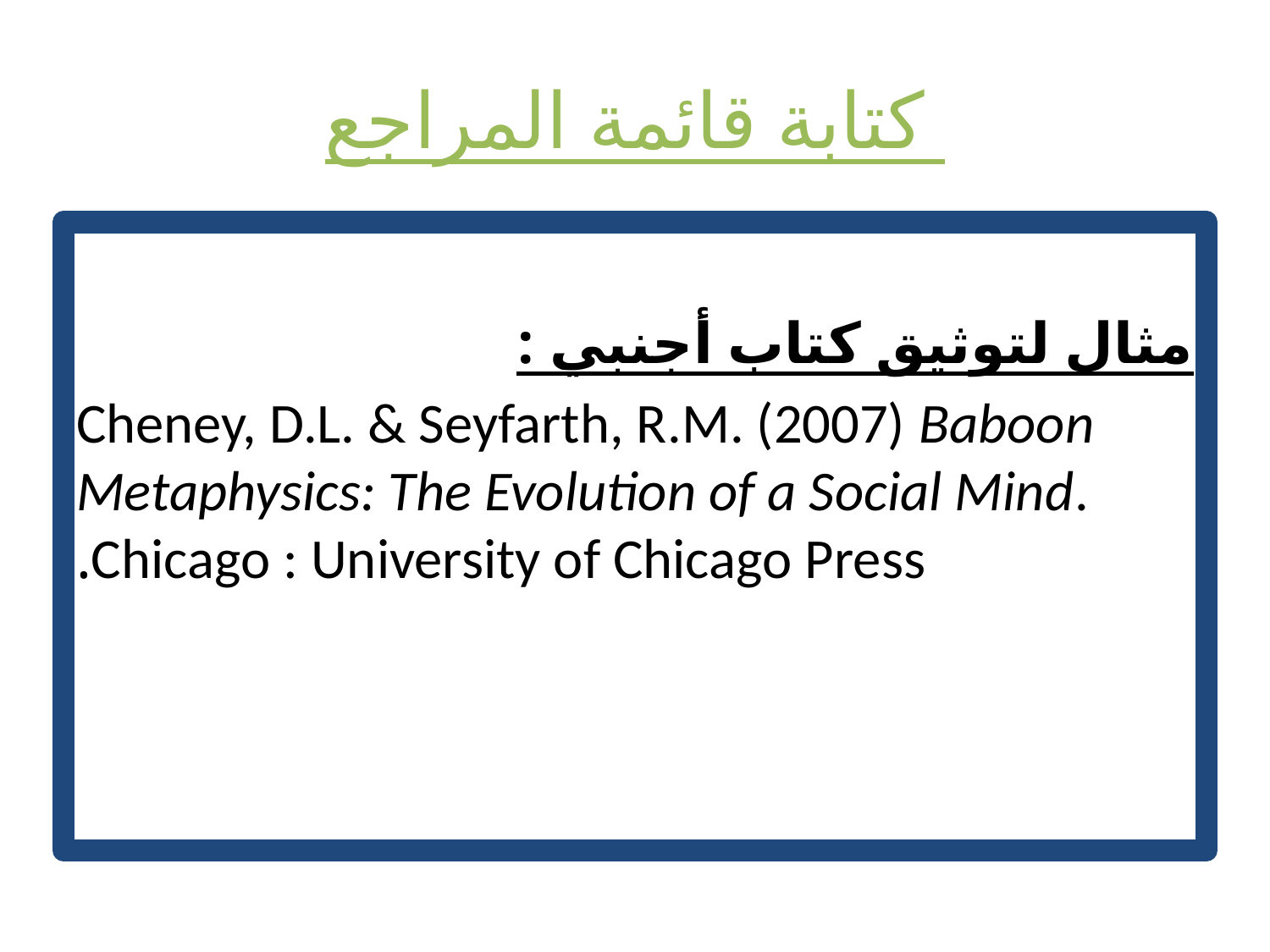

# كتابة قائمة المراجع

مثال لتوثيق كتاب أجنبي :
Cheney, D.L. & Seyfarth, R.M. (2007) Baboon Metaphysics: The Evolution of a Social Mind. Chicago : University of Chicago Press.